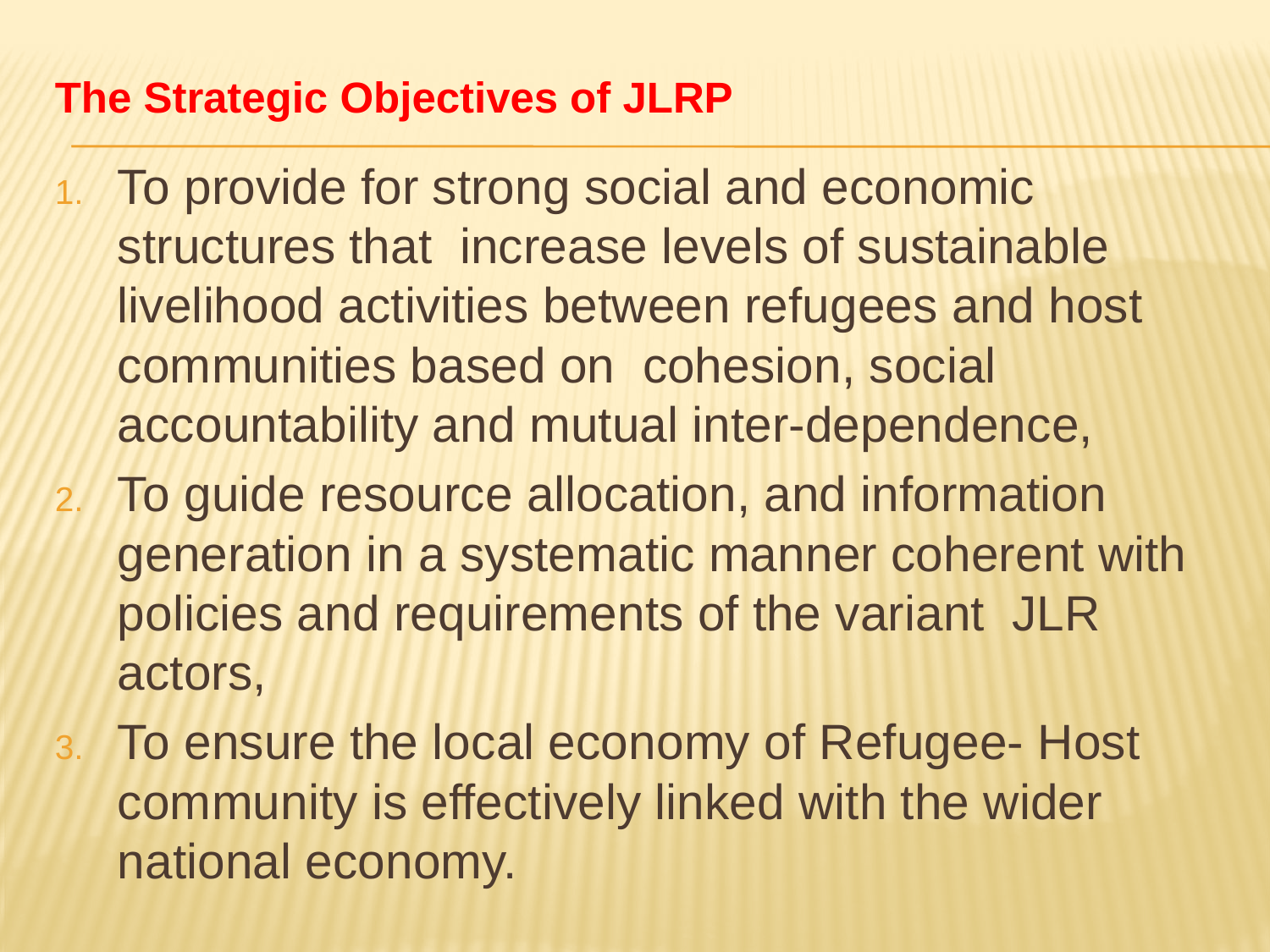

# The Strategic Objectives of JLRP
To provide for strong social and economic structures that  increase levels of sustainable livelihood activities between refugees and host communities based on  cohesion, social accountability and mutual inter-dependence,
To guide resource allocation, and information generation in a systematic manner coherent with policies and requirements of the variant  JLR actors,
To ensure the local economy of Refugee- Host community is effectively linked with the wider national economy.